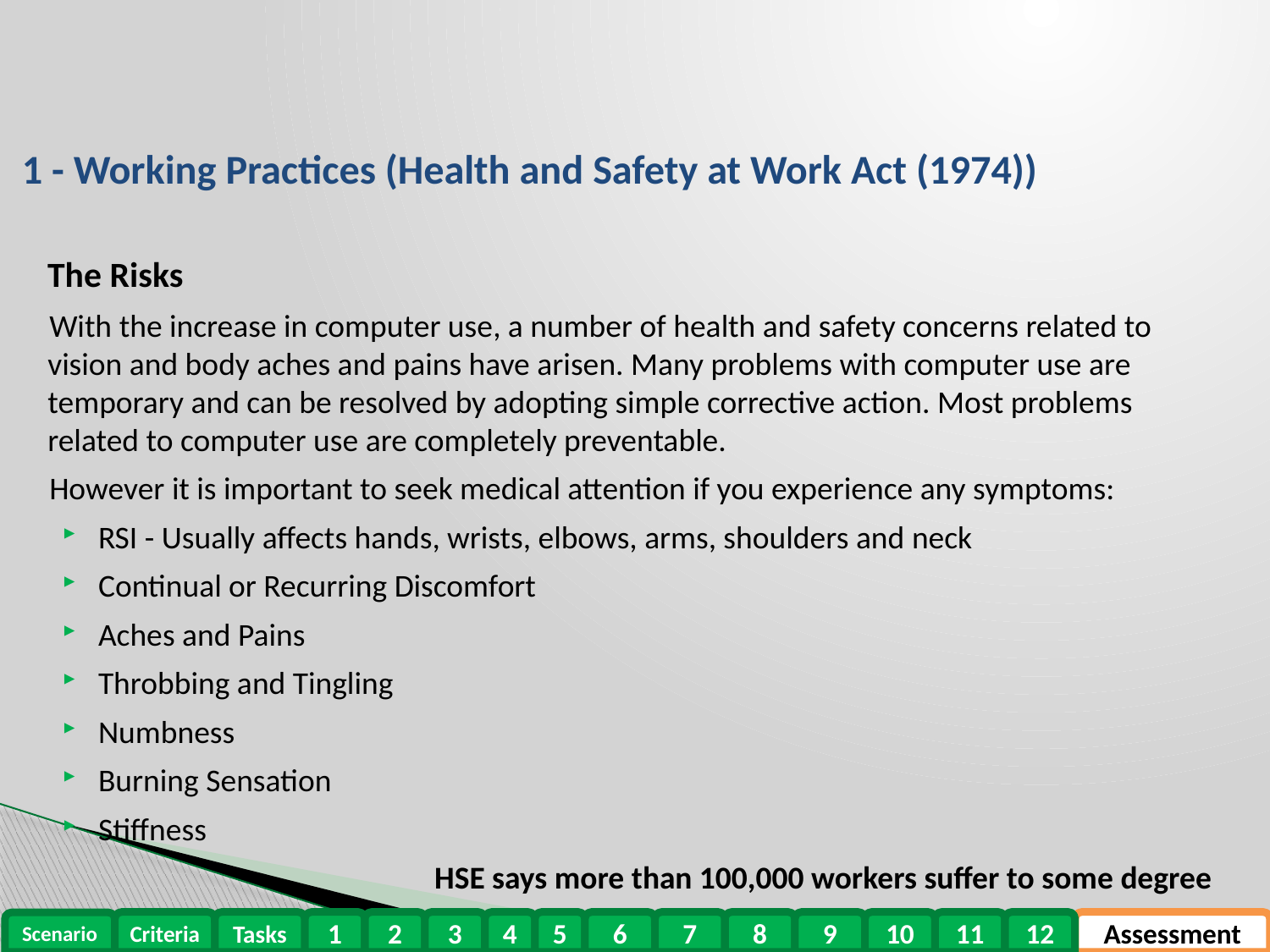

# 1 - Working Practices (Health and Safety at Work Act (1974))
The Risks
With the increase in computer use, a number of health and safety concerns related to vision and body aches and pains have arisen. Many problems with computer use are  temporary and can be resolved by adopting simple corrective action. Most problems related to computer use are completely preventable.
However it is important to seek medical attention if you experience any symptoms:
RSI - Usually affects hands, wrists, elbows, arms, shoulders and neck
Continual or Recurring Discomfort
Aches and Pains
Throbbing and Tingling
Numbness
Burning Sensation
Stiffness
HSE says more than 100,000 workers suffer to some degree